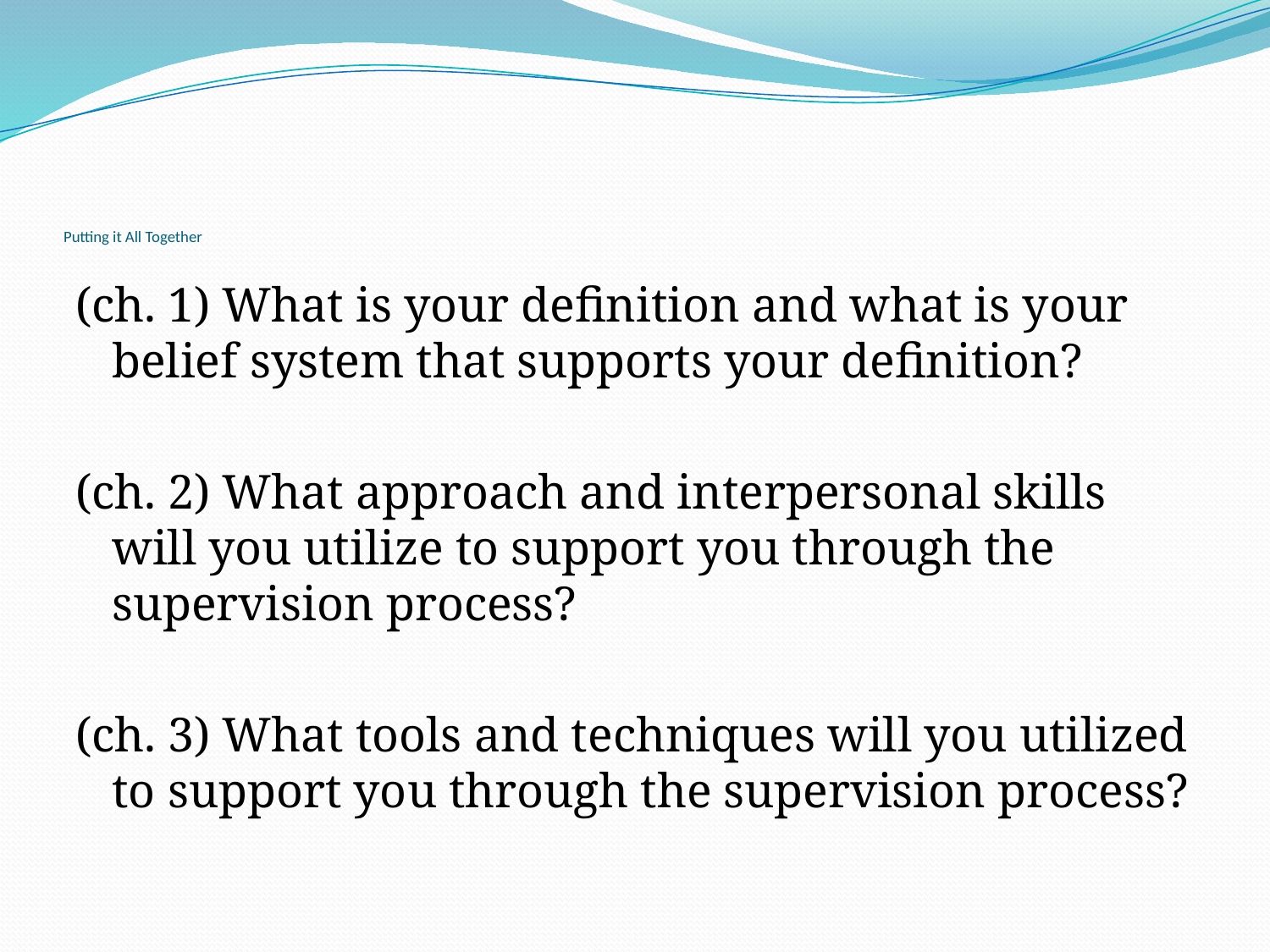

# Putting it All Together
(ch. 1) What is your definition and what is your belief system that supports your definition?

(ch. 2) What approach and interpersonal skills will you utilize to support you through the supervision process?

(ch. 3) What tools and techniques will you utilized to support you through the supervision process?